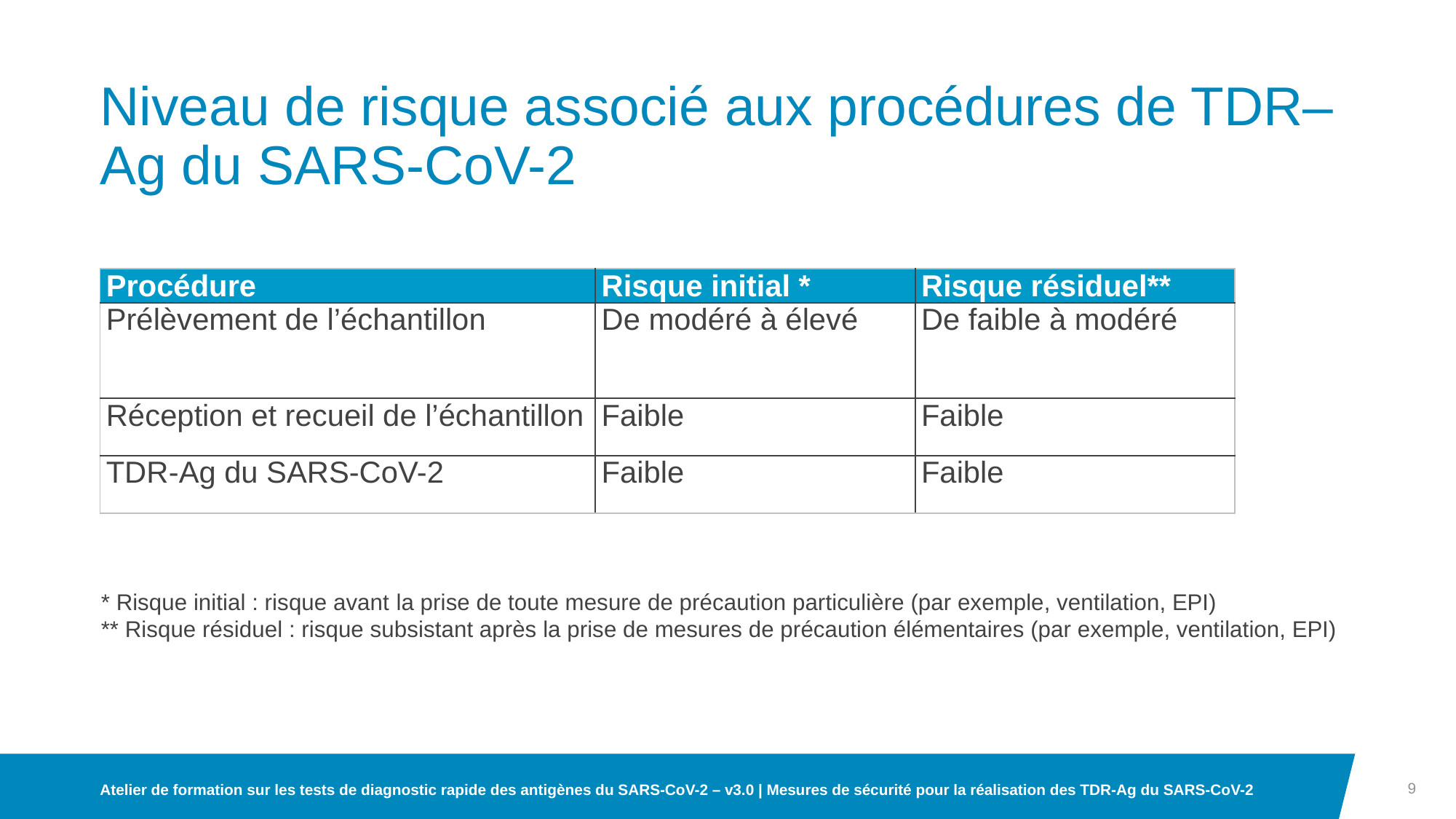

# Niveau de risque associé aux procédures de TDR–Ag du SARS-CoV-2

| Procédure | Risque initial \* | Risque résiduel\*\* |
| --- | --- | --- |
| Prélèvement de l’échantillon | De modéré à élevé | De faible à modéré |
| Réception et recueil de l’échantillon | Faible | Faible |
| TDR-Ag du SARS-CoV-2 | Faible | Faible |
* Risque initial : risque avant la prise de toute mesure de précaution particulière (par exemple, ventilation, EPI)
** Risque résiduel : risque subsistant après la prise de mesures de précaution élémentaires (par exemple, ventilation, EPI)
9
Atelier de formation sur les tests de diagnostic rapide des antigènes du SARS-CoV-2 – v3.0 | Mesures de sécurité pour la réalisation des TDR-Ag du SARS-CoV-2